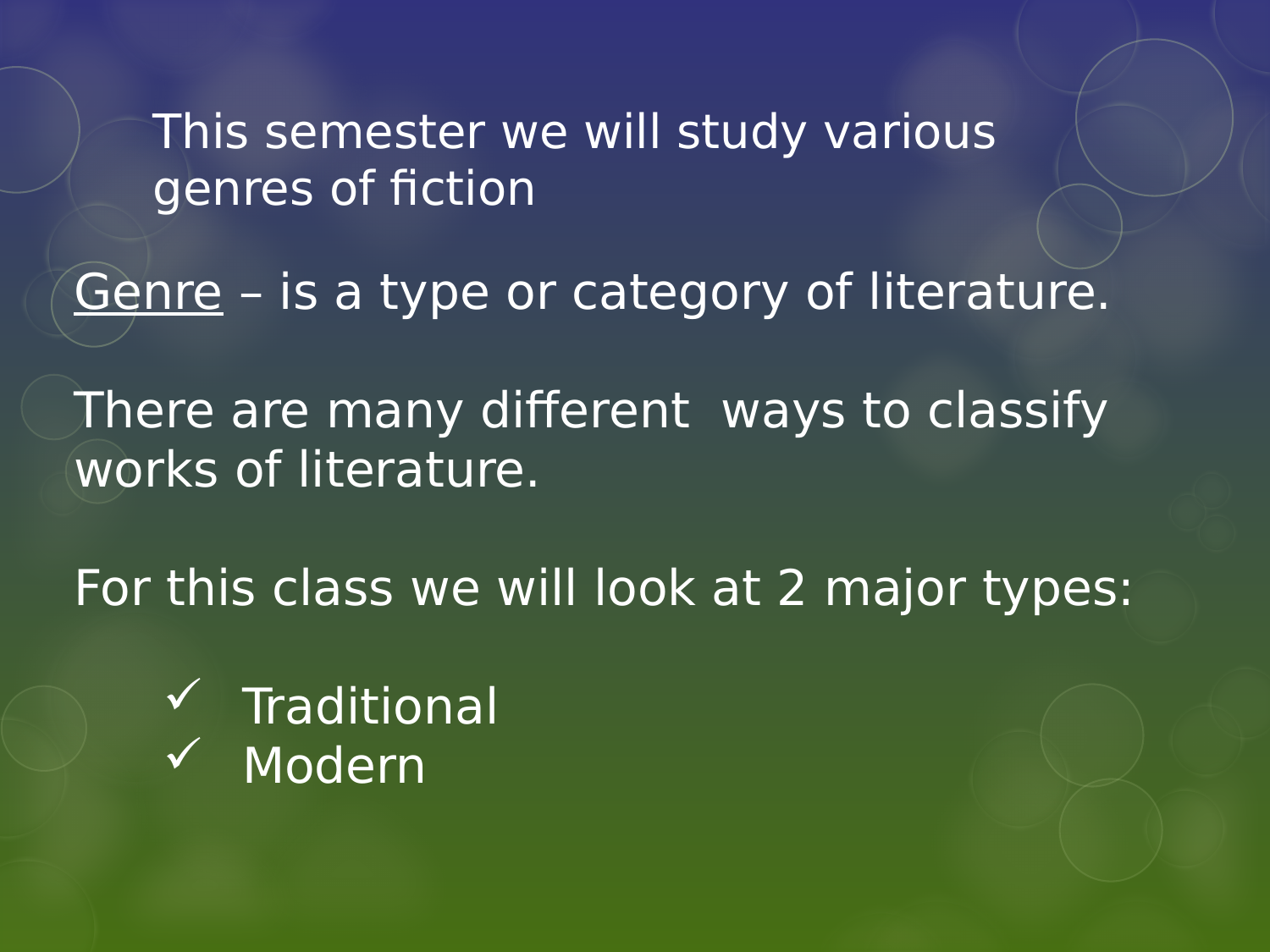

# This semester we will study various genres of fiction
Genre – is a type or category of literature.

There are many different  ways to classify works of literature.

For this class we will look at 2 major types:

 Traditional
 Modern